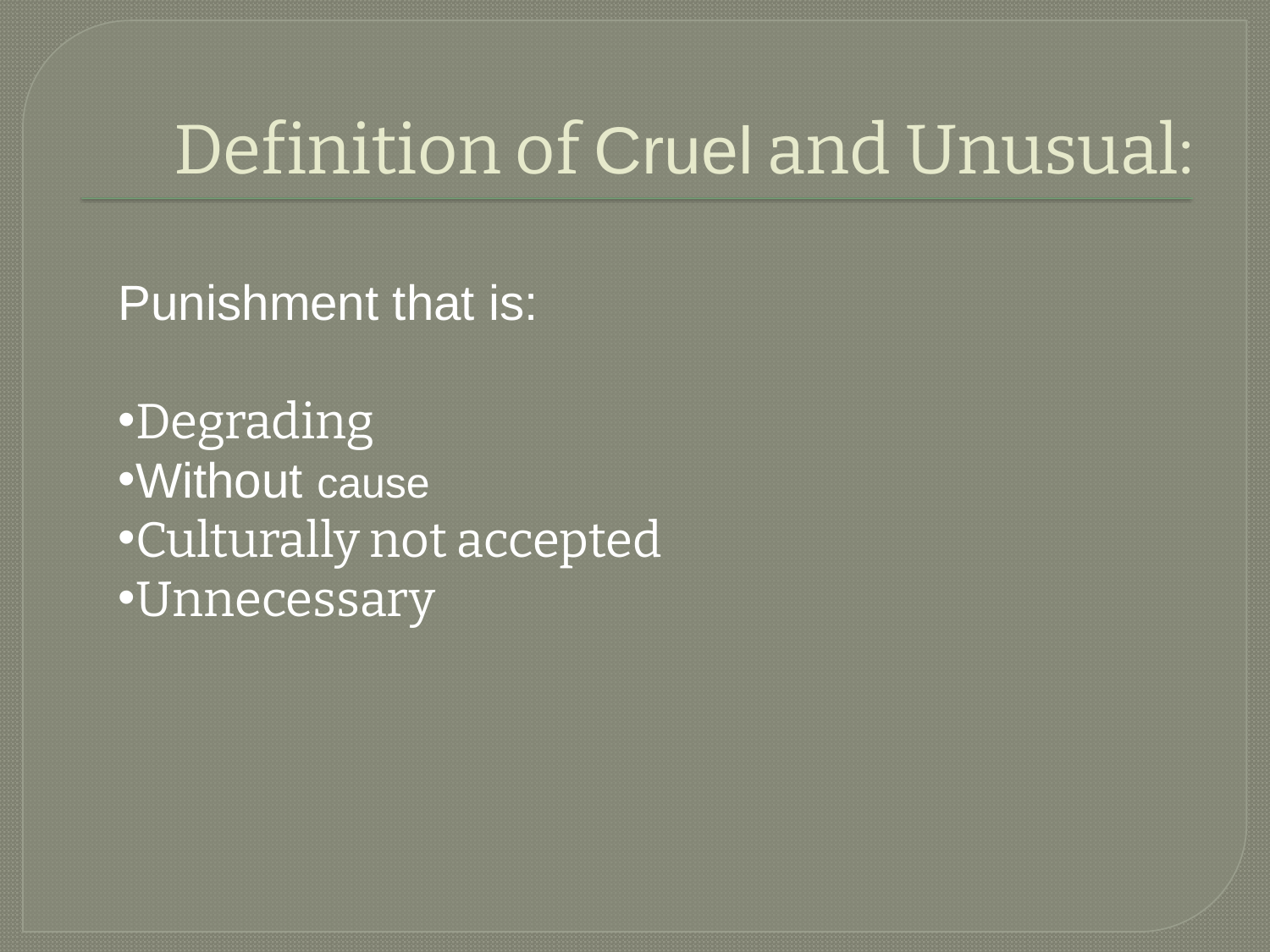

# Definition of Cruel and Unusual:
Punishment that is:

Degrading
Without cause
Culturally not accepted
Unnecessary